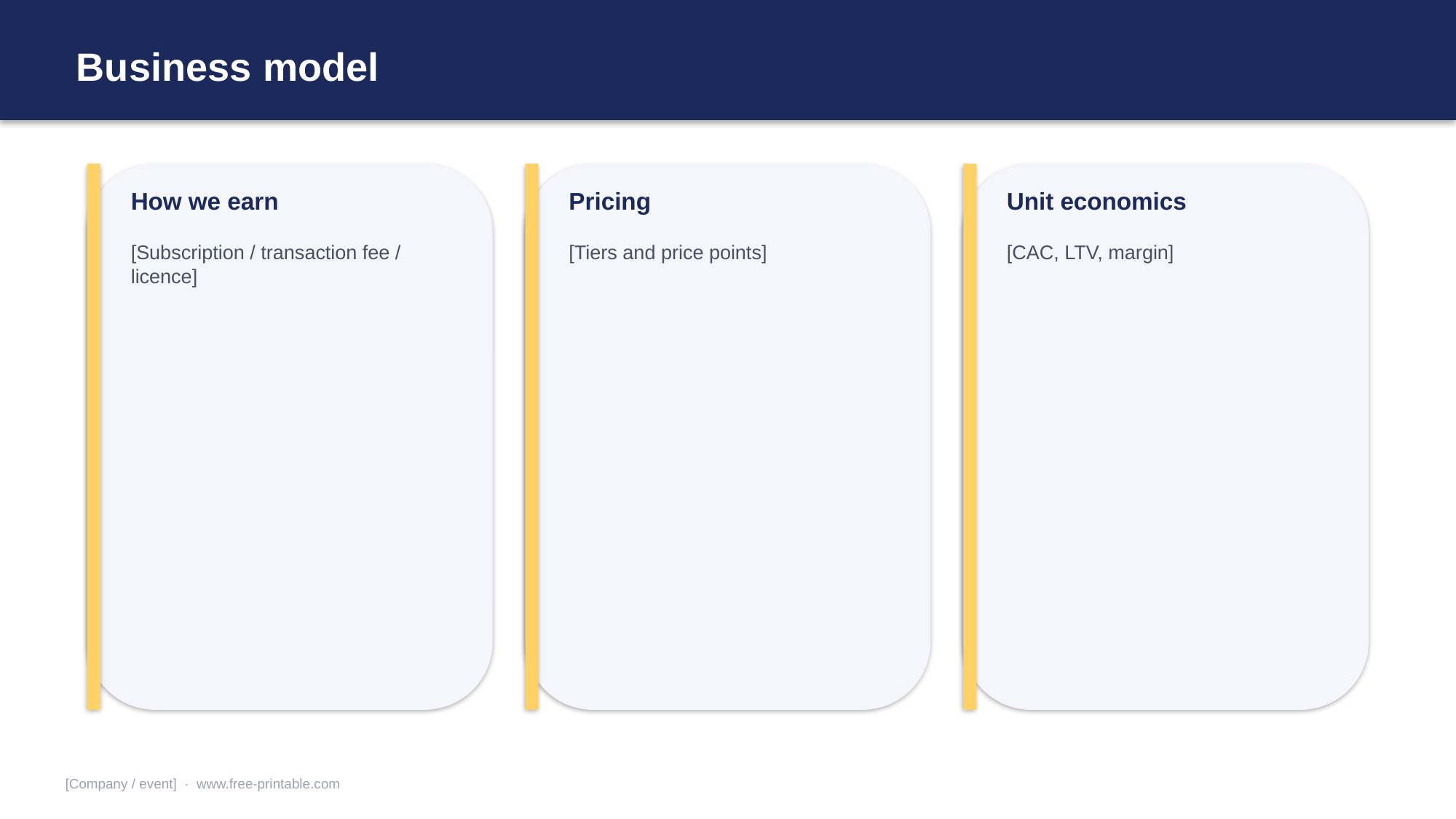

Business model

How we earn
Pricing
Unit economics
[Subscription / transaction fee / licence]
[Tiers and price points]
[CAC, LTV, margin]
[Company / event]  ·  www.free-printable.com